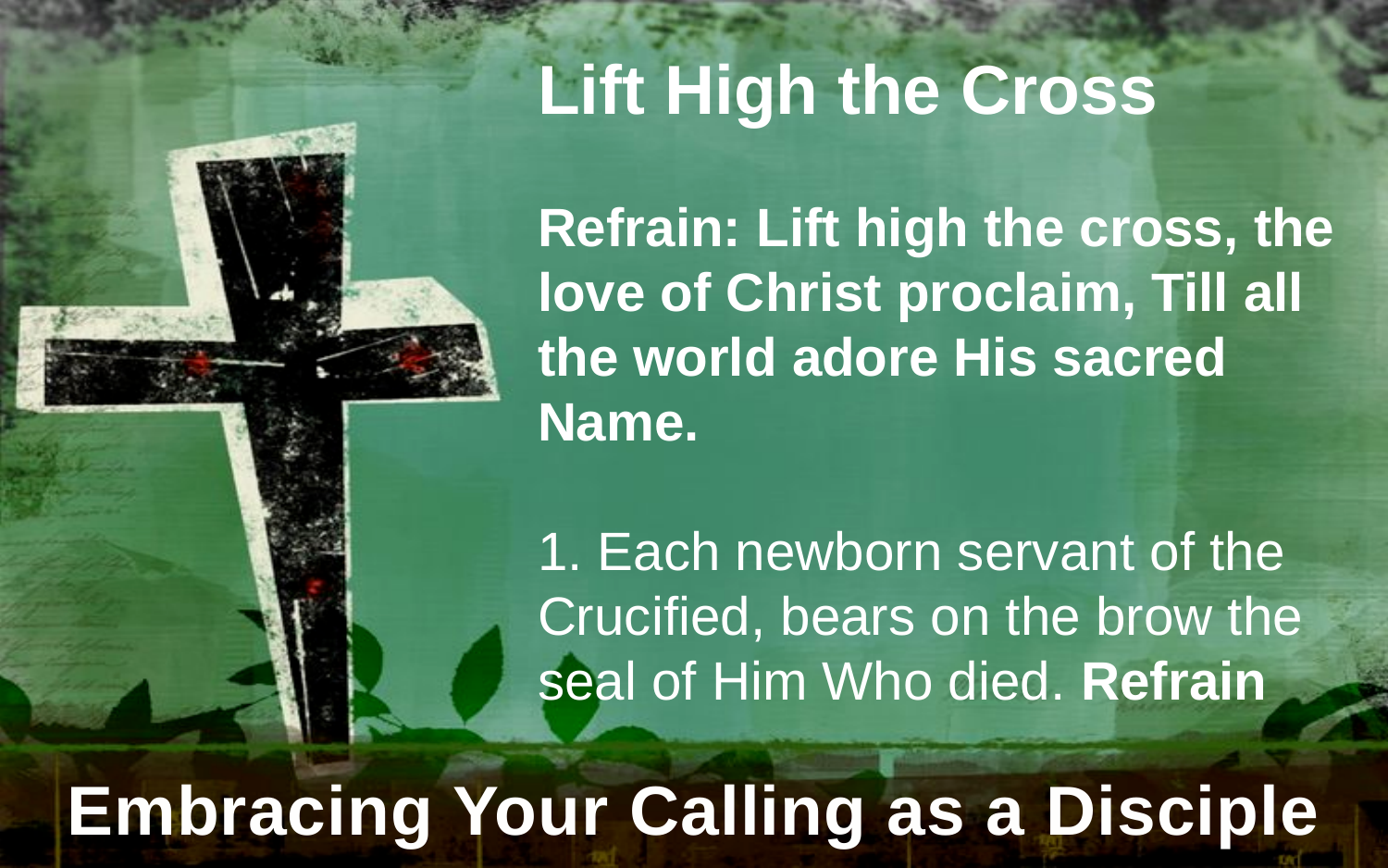

Lift High the Cross

Refrain: Lift high the cross, the love of Christ proclaim, Till all the world adore His sacred Name.

1. Each newborn servant of the Crucified, bears on the brow the seal of Him Who died. Refrain
Embracing Your Calling as a Disciple